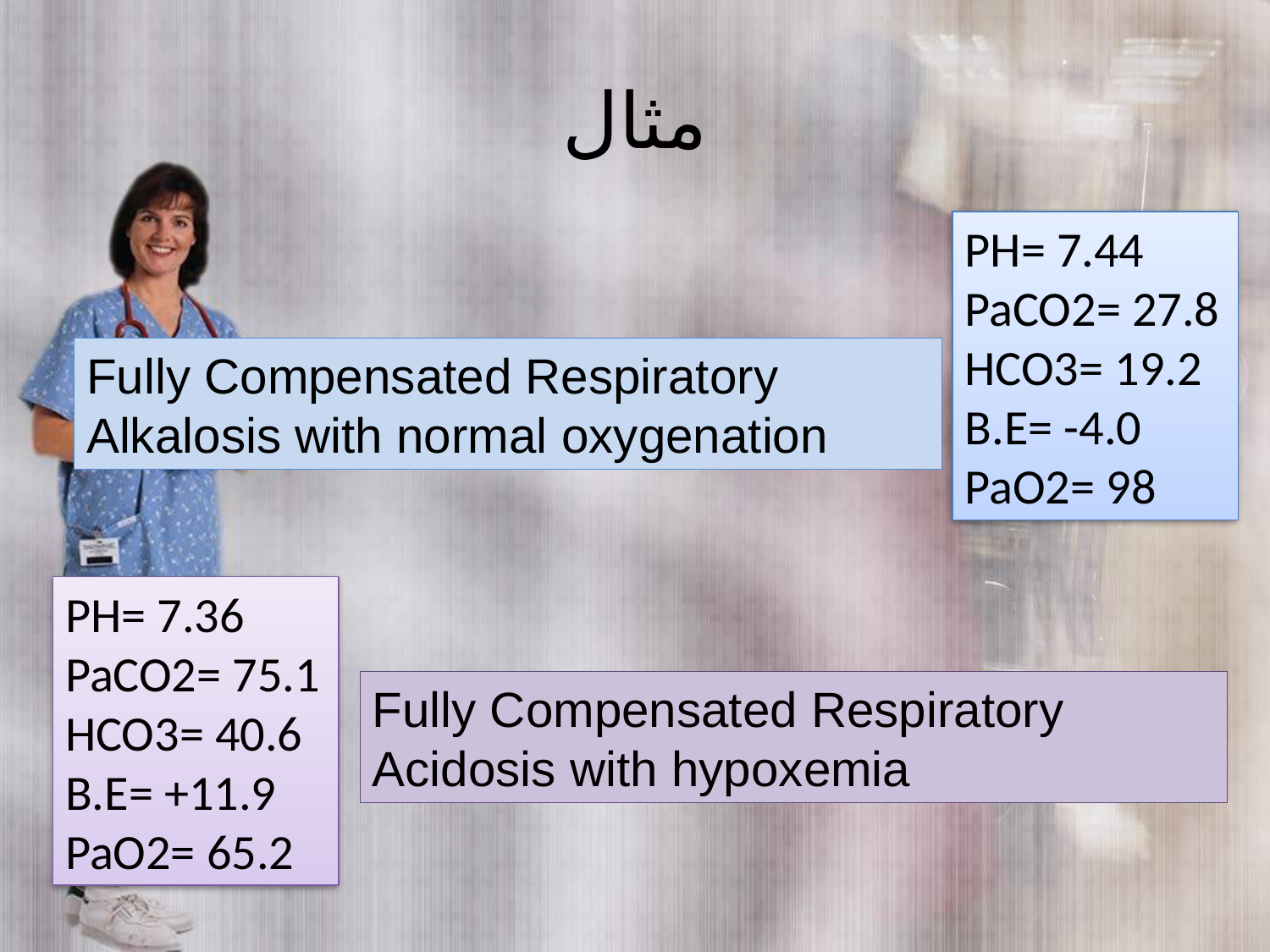

# مثال
PH= 7.44
PaCO2= 27.8
HCO3= 19.2
B.E= -4.0
PaO2= 98
Fully Compensated Respiratory Alkalosis with normal oxygenation
PH= 7.36
PaCO2= 75.1
HCO3= 40.6
B.E= +11.9
PaO2= 65.2
Fully Compensated Respiratory Acidosis with hypoxemia